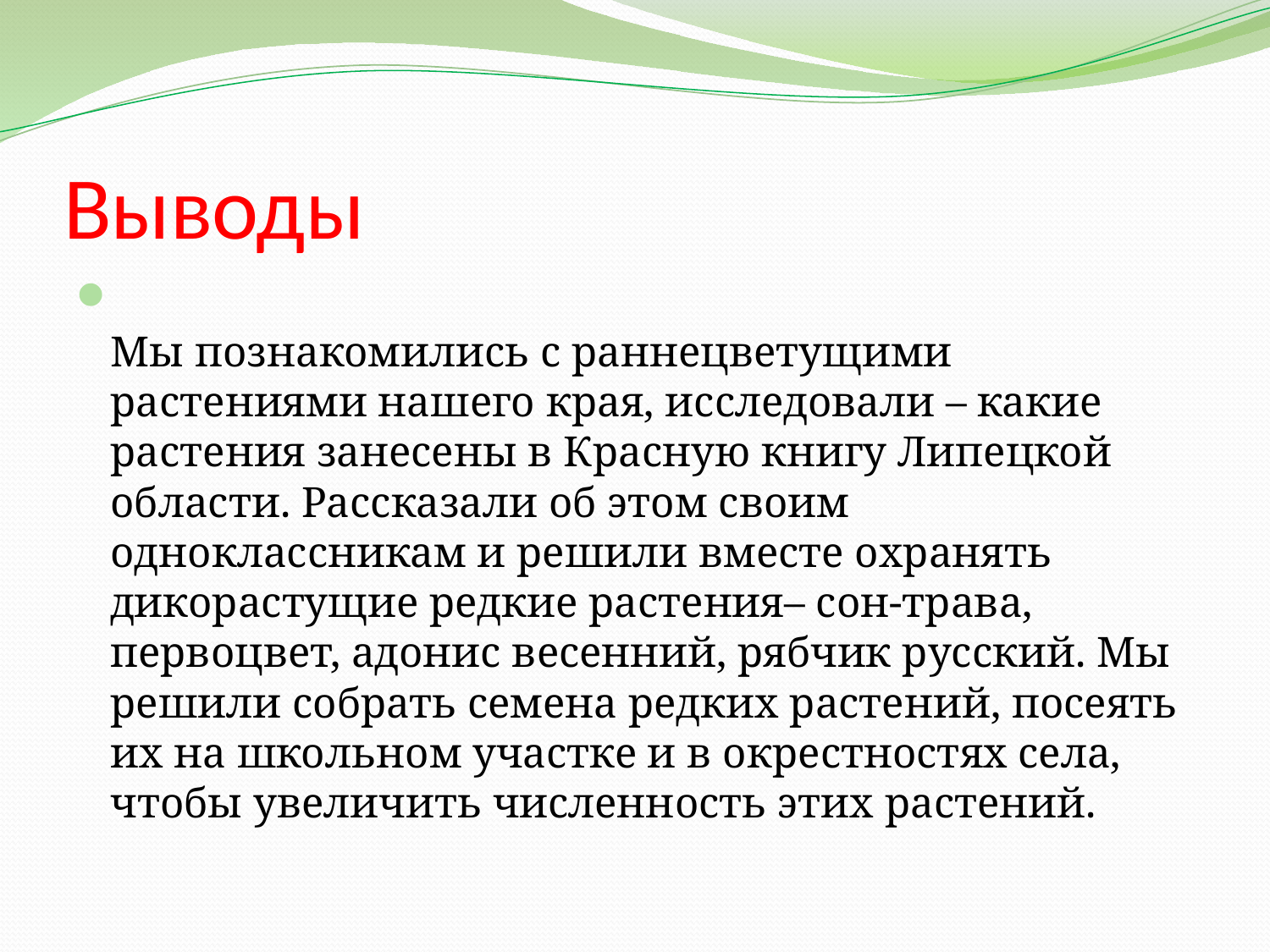

# Выводы
Мы познакомились с раннецветущими растениями нашего края, исследовали – какие растения занесены в Красную книгу Липецкой области. Рассказали об этом своим одноклассникам и решили вместе охранять дикорастущие редкие растения– сон-трава, первоцвет, адонис весенний, рябчик русский. Мы решили собрать семена редких растений, посеять их на школьном участке и в окрестностях села, чтобы увеличить численность этих растений.